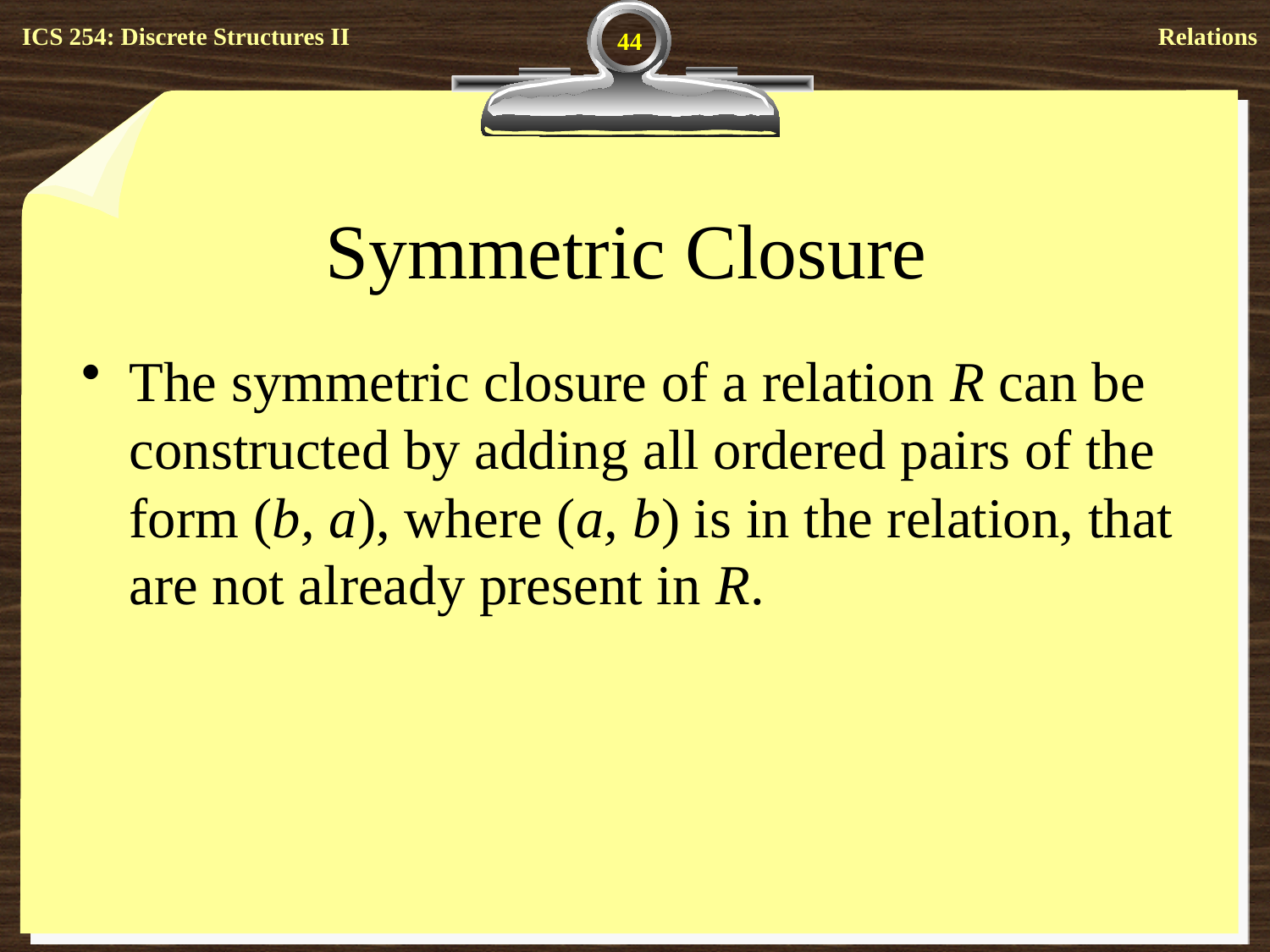

44
# Symmetric Closure
The symmetric closure of a relation R can be constructed by adding all ordered pairs of the form (b, a), where (a, b) is in the relation, that are not already present in R.